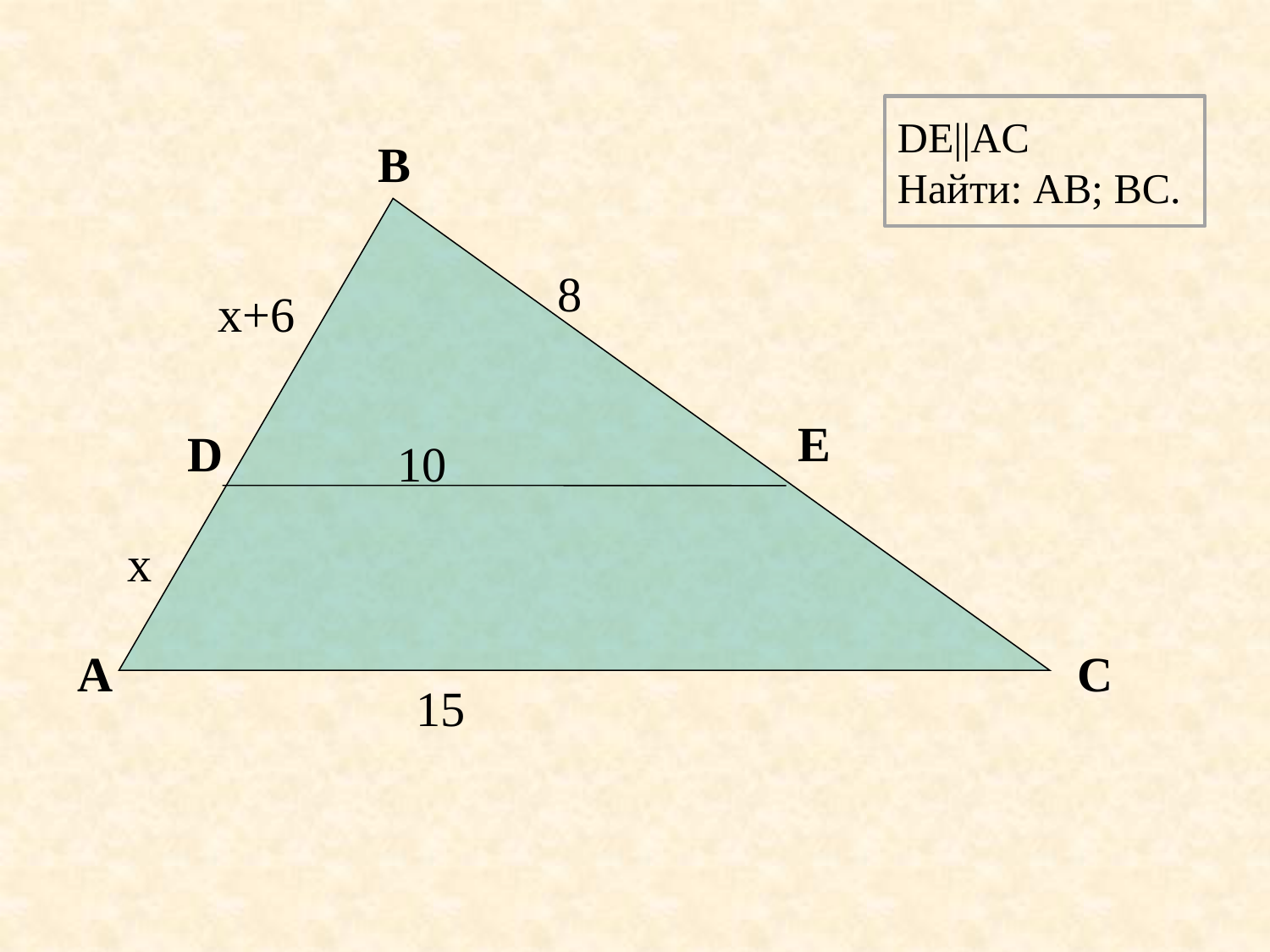

DE||AC
Найти: AB; BC.
B

8
x+6
E
D
10

x
A
C
15